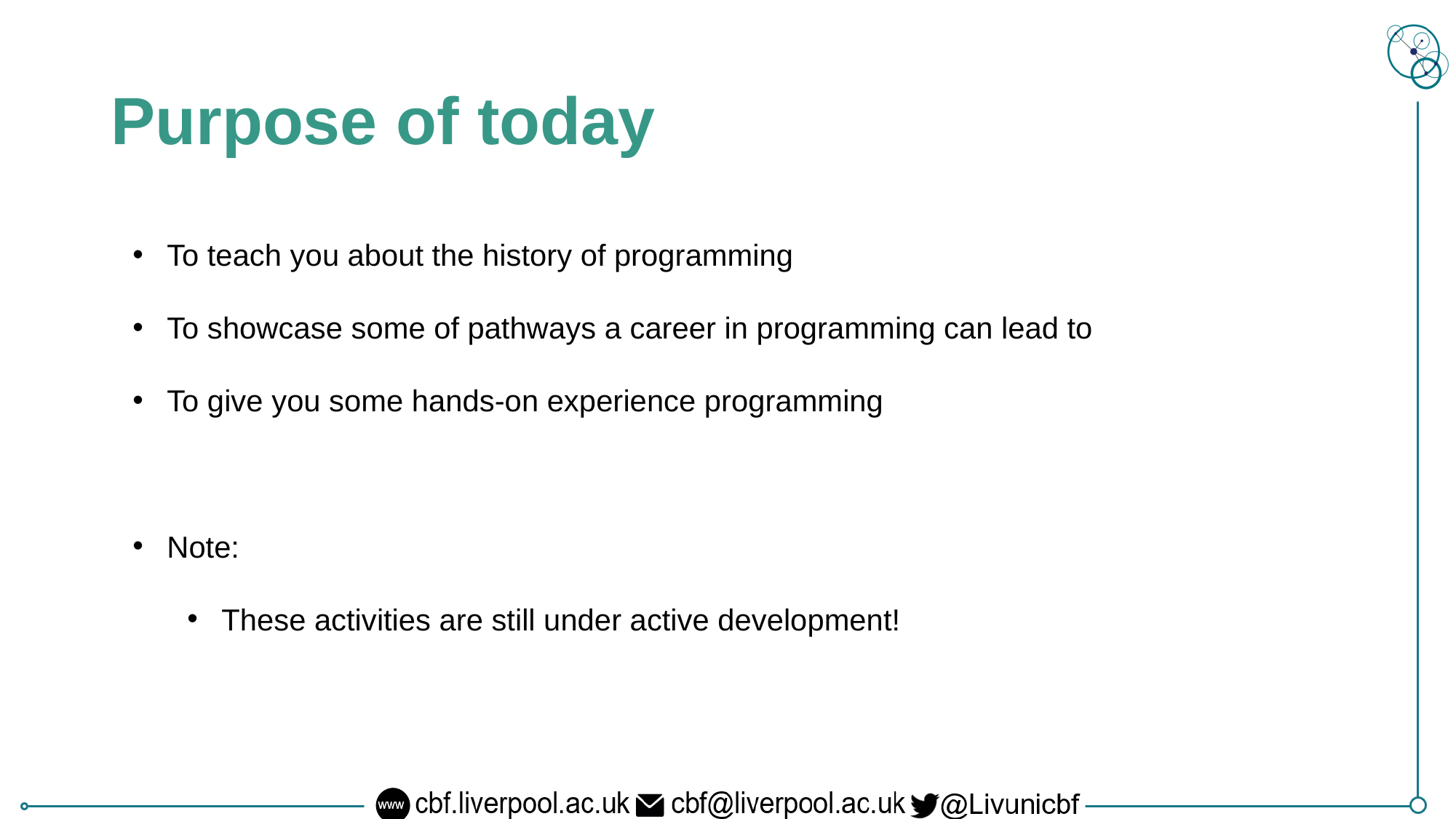

# Purpose of today
To teach you about the history of programming

To showcase some of pathways a career in programming can lead to

To give you some hands-on experience programming

Note:
These activities are still under active development!